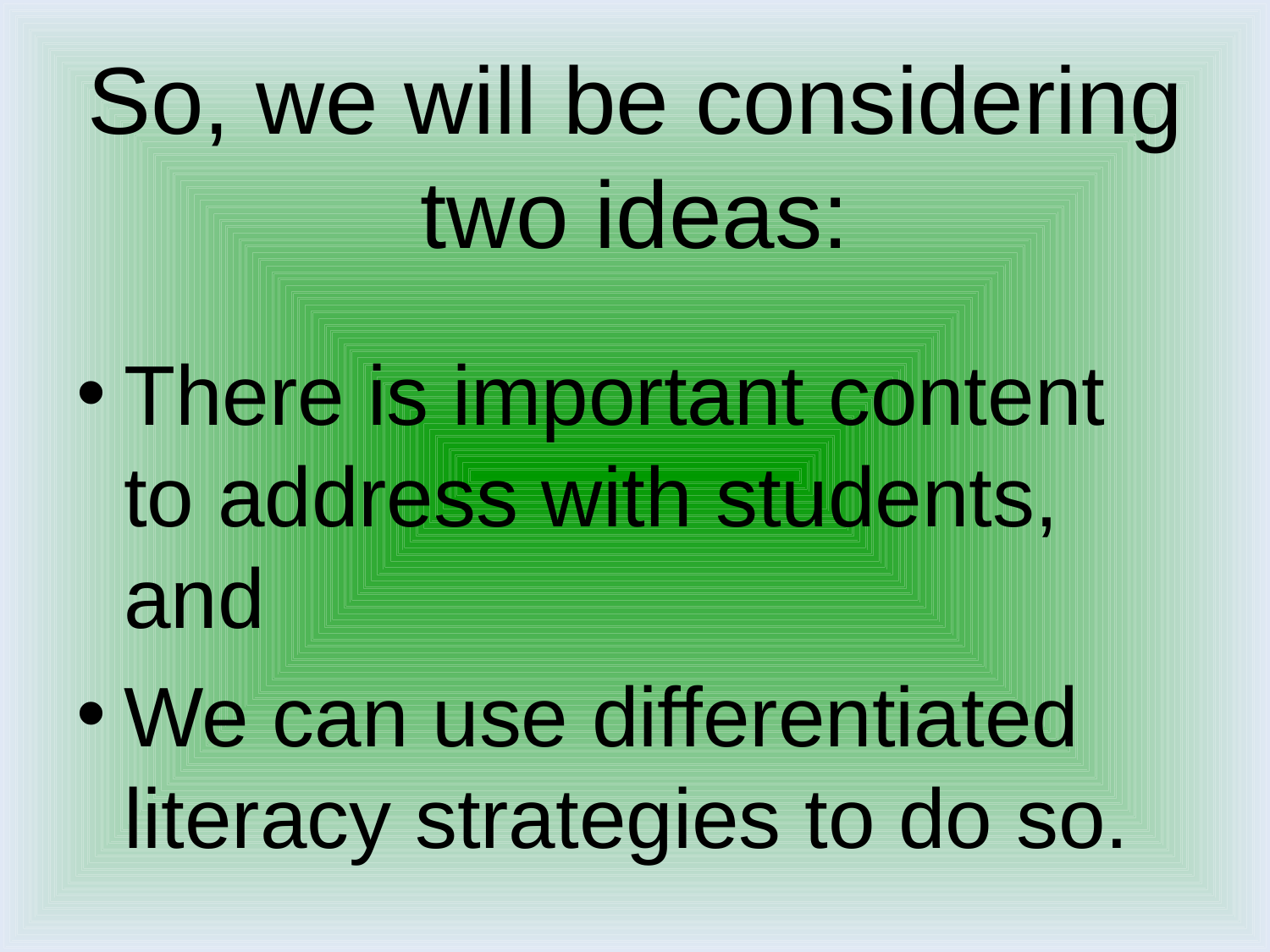

# So, we will be considering two ideas:
There is important content to address with students, and
We can use differentiated literacy strategies to do so.